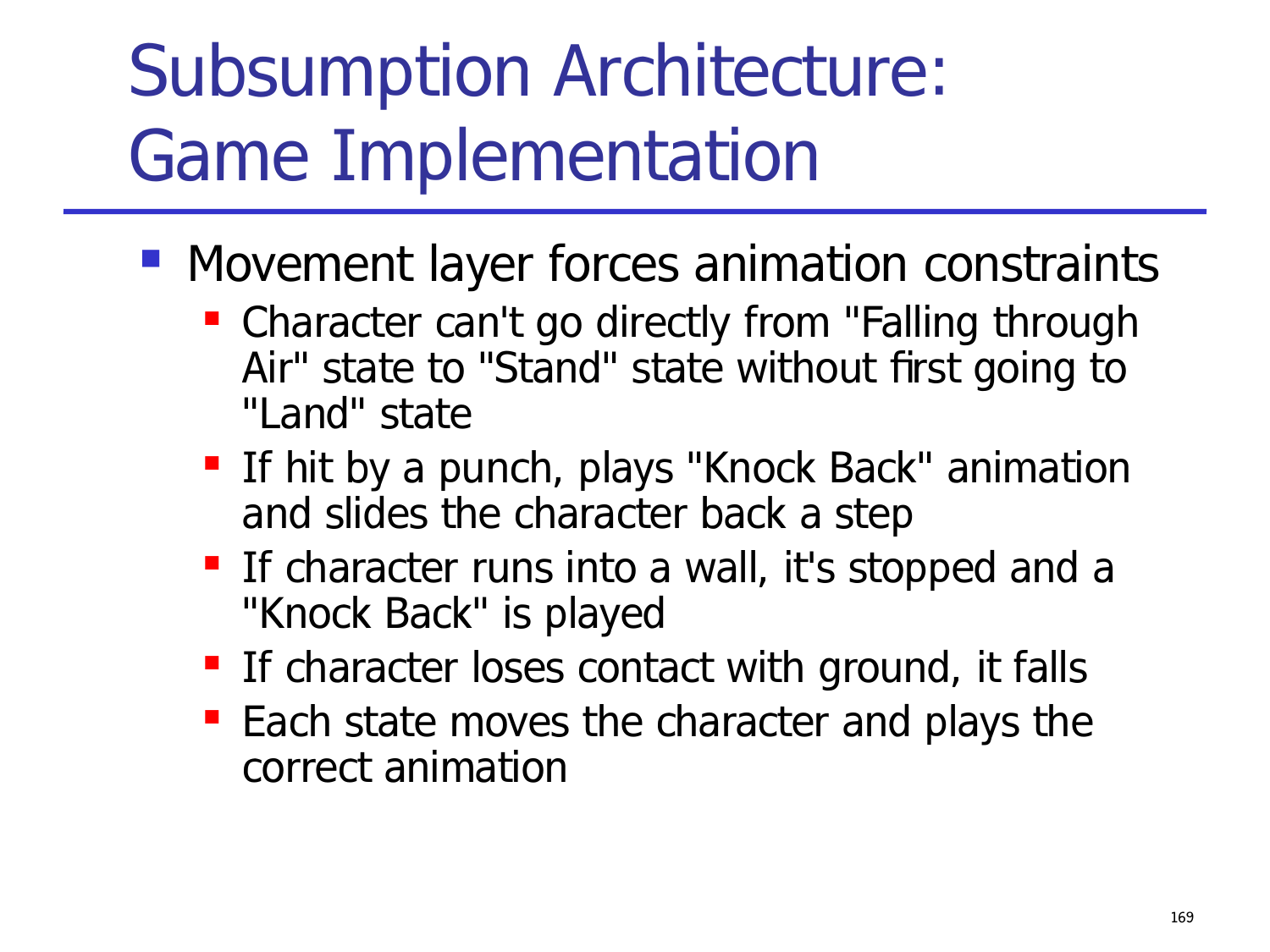

# Subsumption Architecture: Game Implementation
Movement layer forces animation constraints
Character can't go directly from "Falling through Air" state to "Stand" state without first going to "Land" state
If hit by a punch, plays "Knock Back" animation and slides the character back a step
If character runs into a wall, it's stopped and a "Knock Back" is played
If character loses contact with ground, it falls
Each state moves the character and plays the correct animation
169